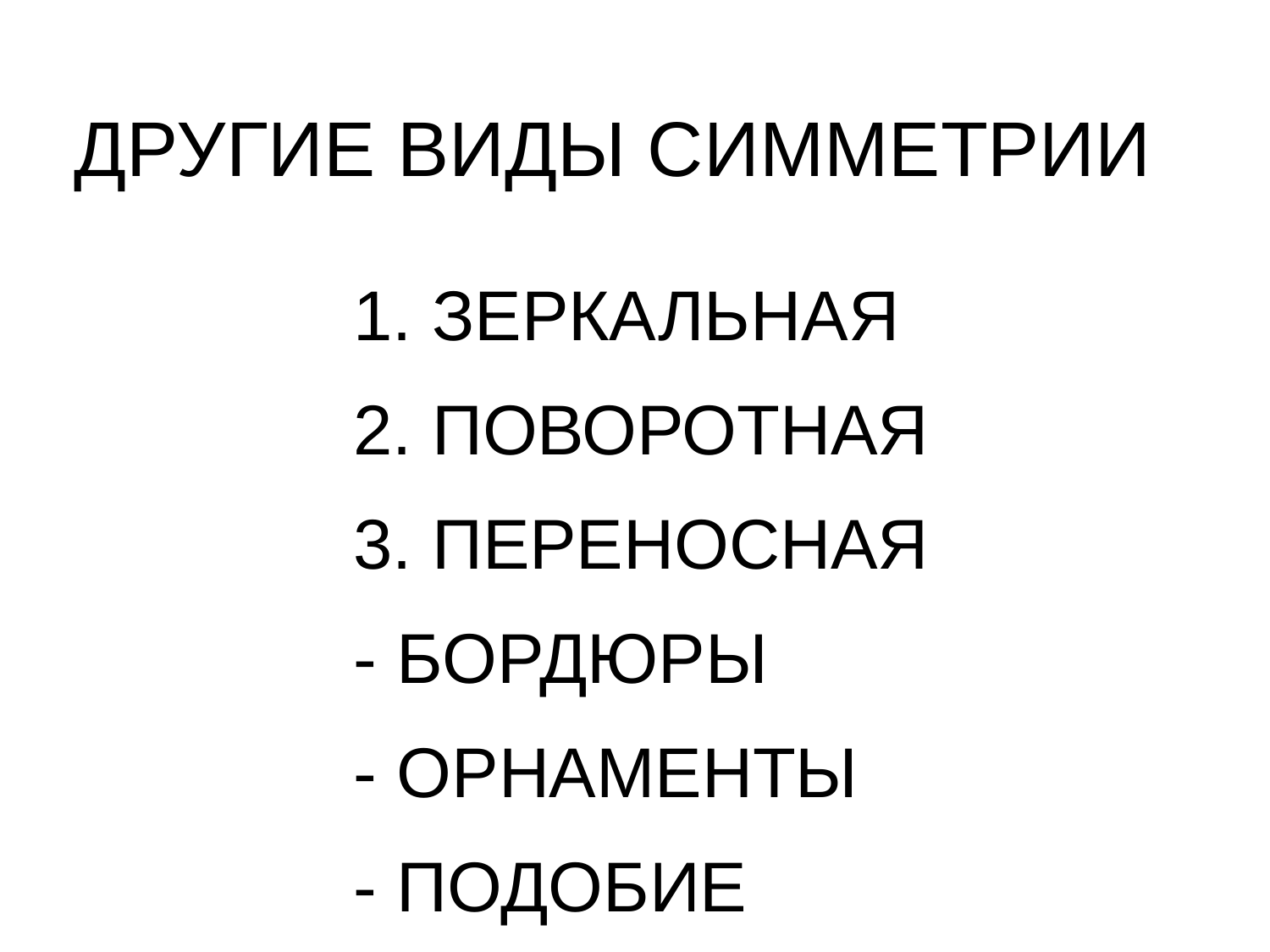

# ДРУГИЕ ВИДЫ СИММЕТРИИ
1. ЗЕРКАЛЬНАЯ
2. ПОВОРОТНАЯ
3. ПЕРЕНОСНАЯ
- БОРДЮРЫ
- ОРНАМЕНТЫ
- ПОДОБИЕ